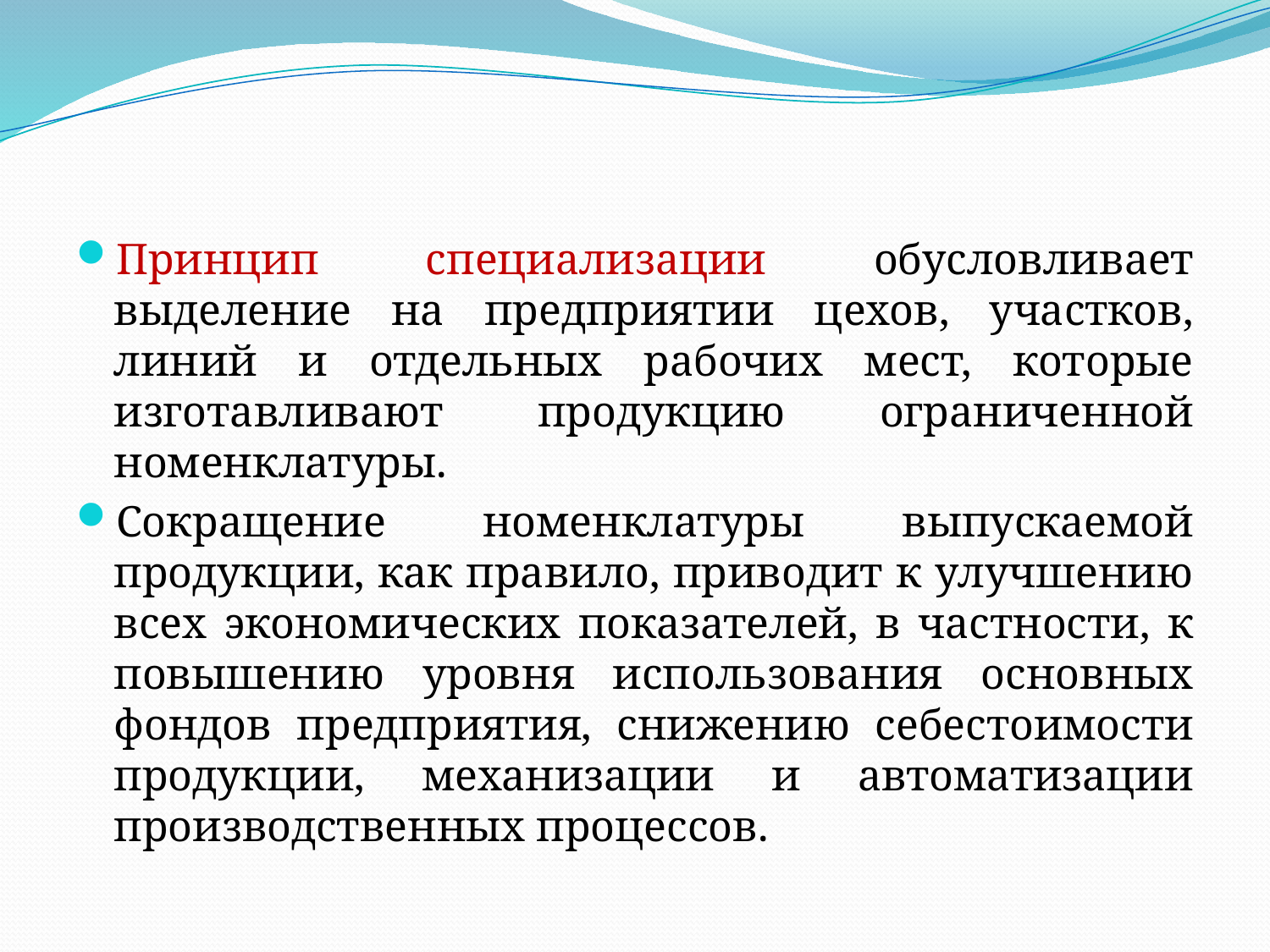

Принцип специализации обусловливает выделение на предприятии цехов, участков, линий и отдельных рабочих мест, которые изготавливают продукцию ограниченной номенклатуры.
Сокращение номенклатуры выпускаемой продукции, как правило, приводит к улучшению всех экономических показателей, в частности, к повышению уровня использования основных фондов предприятия, снижению себестоимости продукции, механизации и автоматизации производственных процессов.